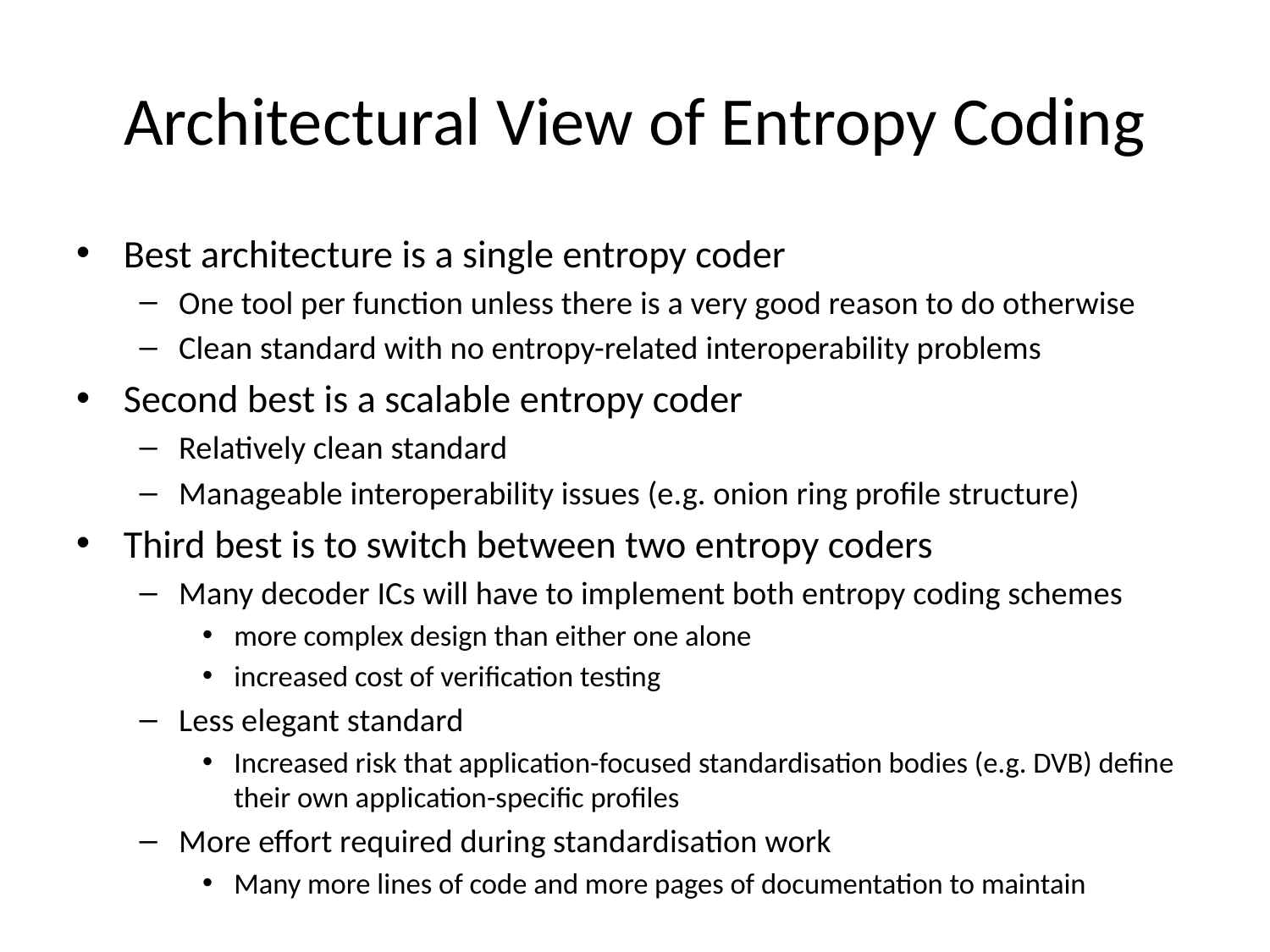

# Architectural View of Entropy Coding
Best architecture is a single entropy coder
One tool per function unless there is a very good reason to do otherwise
Clean standard with no entropy-related interoperability problems
Second best is a scalable entropy coder
Relatively clean standard
Manageable interoperability issues (e.g. onion ring profile structure)
Third best is to switch between two entropy coders
Many decoder ICs will have to implement both entropy coding schemes
more complex design than either one alone
increased cost of verification testing
Less elegant standard
Increased risk that application-focused standardisation bodies (e.g. DVB) define their own application-specific profiles
More effort required during standardisation work
Many more lines of code and more pages of documentation to maintain